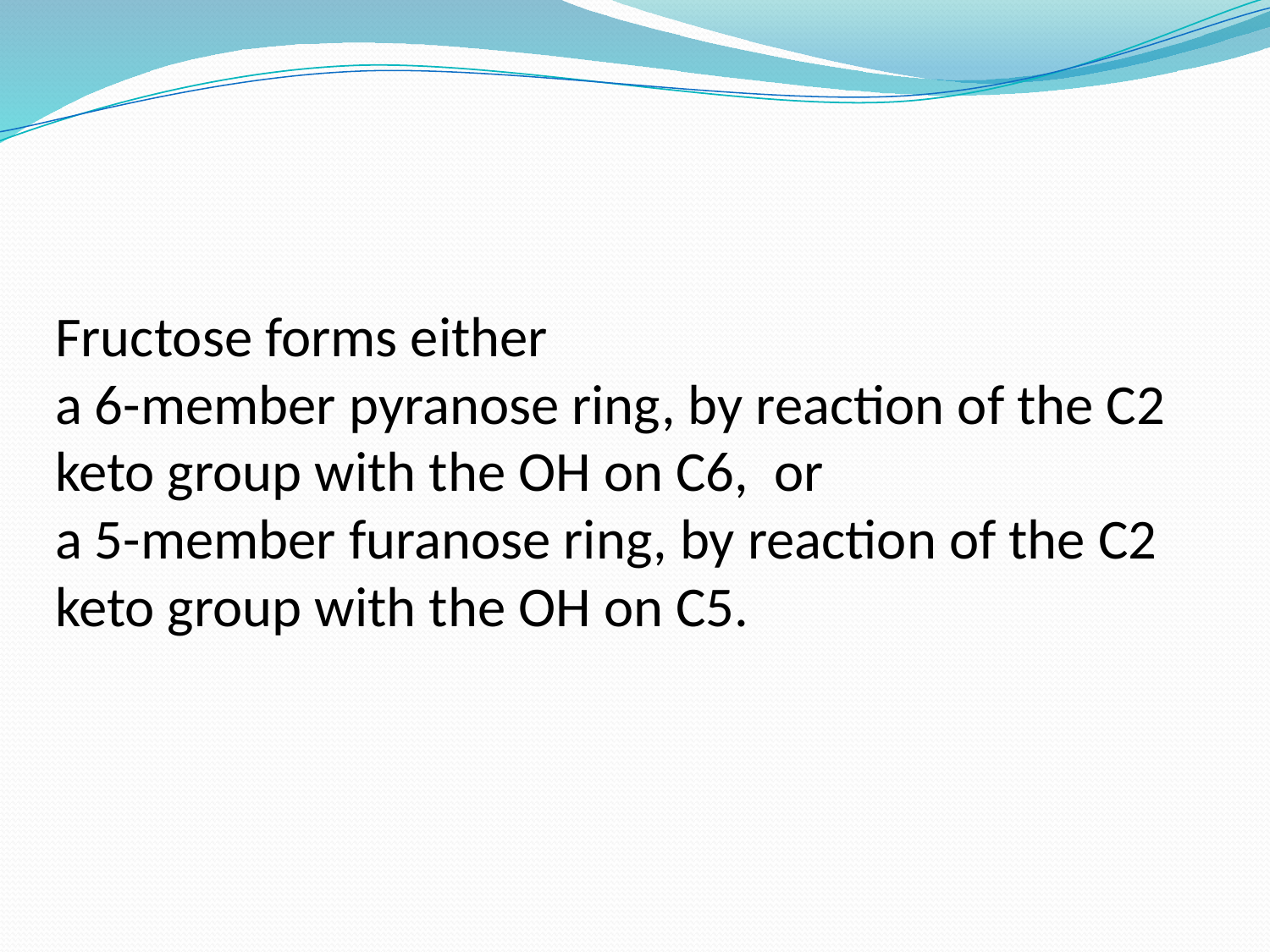

# Fructose forms either a 6-member pyranose ring, by reaction of the C2 keto group with the OH on C6,  or a 5-member furanose ring, by reaction of the C2 keto group with the OH on C5.